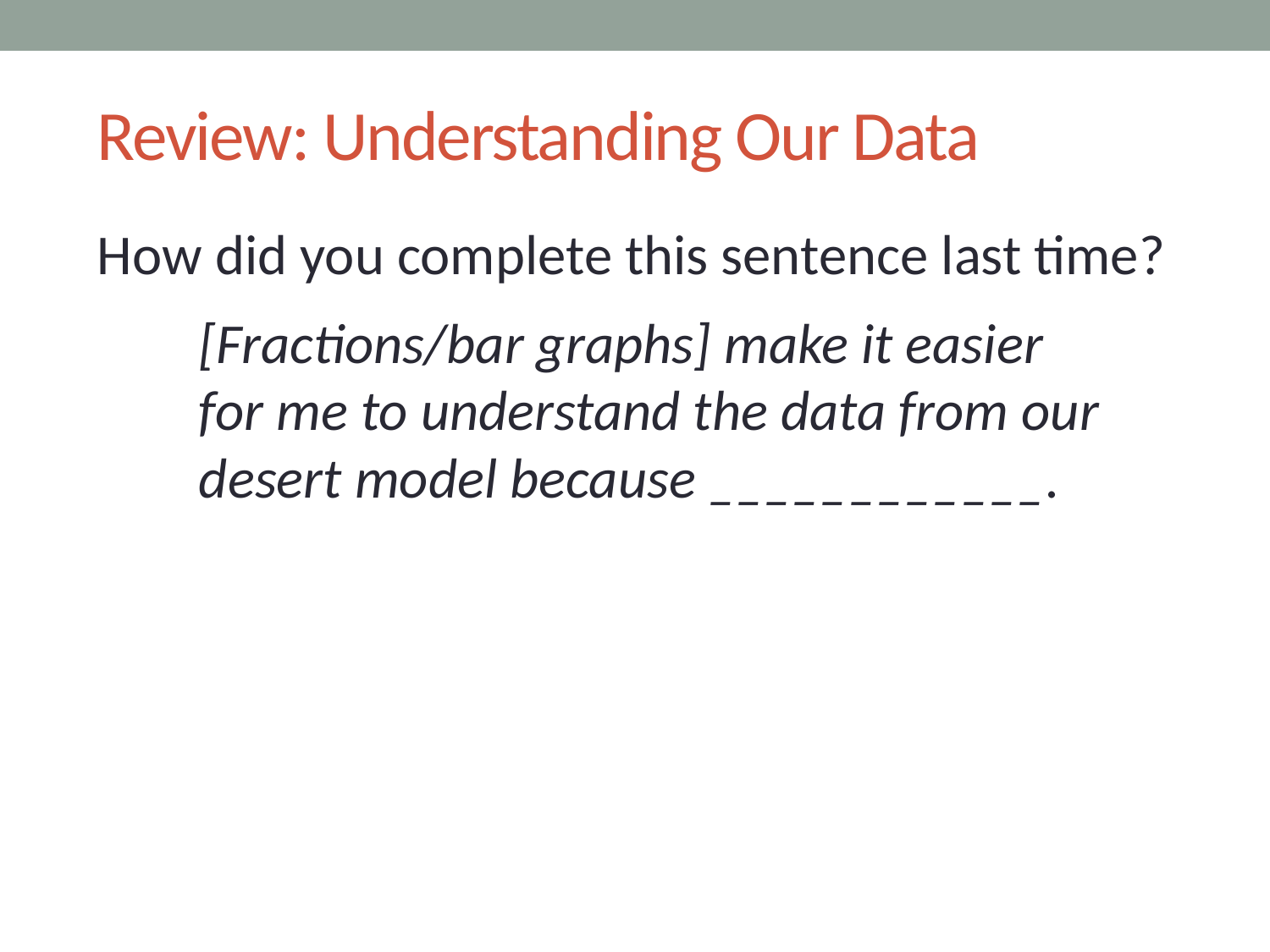

# Review: Understanding Our Data
How did you complete this sentence last time?
[Fractions/bar graphs] make it easier
for me to understand the data from our
desert model because ____________.